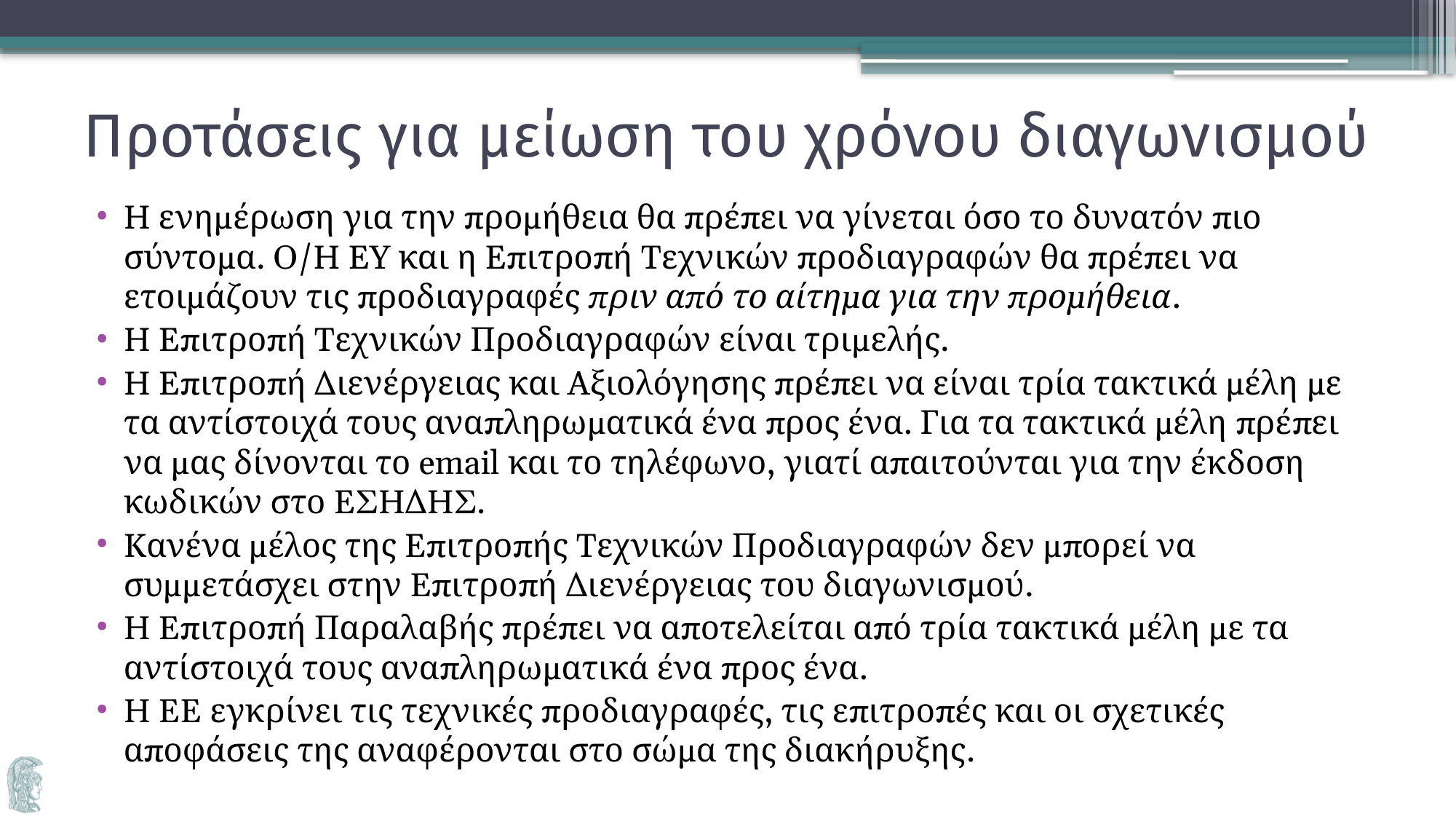

# Προτάσεις για μείωση του χρόνου διαγωνισμού
Η ενημέρωση για την προμήθεια θα πρέπει να γίνεται όσο το δυνατόν πιο σύντομα. Ο/Η ΕΥ και η Επιτροπή Τεχνικών προδιαγραφών θα πρέπει να ετοιμάζουν τις προδιαγραφές πριν από το αίτημα για την προμήθεια.
Η Επιτροπή Τεχνικών Προδιαγραφών είναι τριμελής.
Η Επιτροπή Διενέργειας και Αξιολόγησης πρέπει να είναι τρία τακτικά μέλη με τα αντίστοιχά τους αναπληρωματικά ένα προς ένα. Για τα τακτικά μέλη πρέπει να μας δίνονται το email και το τηλέφωνο, γιατί απαιτούνται για την έκδοση κωδικών στο ΕΣΗΔΗΣ.
Κανένα μέλος της Επιτροπής Τεχνικών Προδιαγραφών δεν μπορεί να συμμετάσχει στην Επιτροπή Διενέργειας του διαγωνισμού.
Η Επιτροπή Παραλαβής πρέπει να αποτελείται από τρία τακτικά μέλη με τα αντίστοιχά τους αναπληρωματικά ένα προς ένα.
Η ΕΕ εγκρίνει τις τεχνικές προδιαγραφές, τις επιτροπές και οι σχετικές αποφάσεις της αναφέρονται στο σώμα της διακήρυξης.